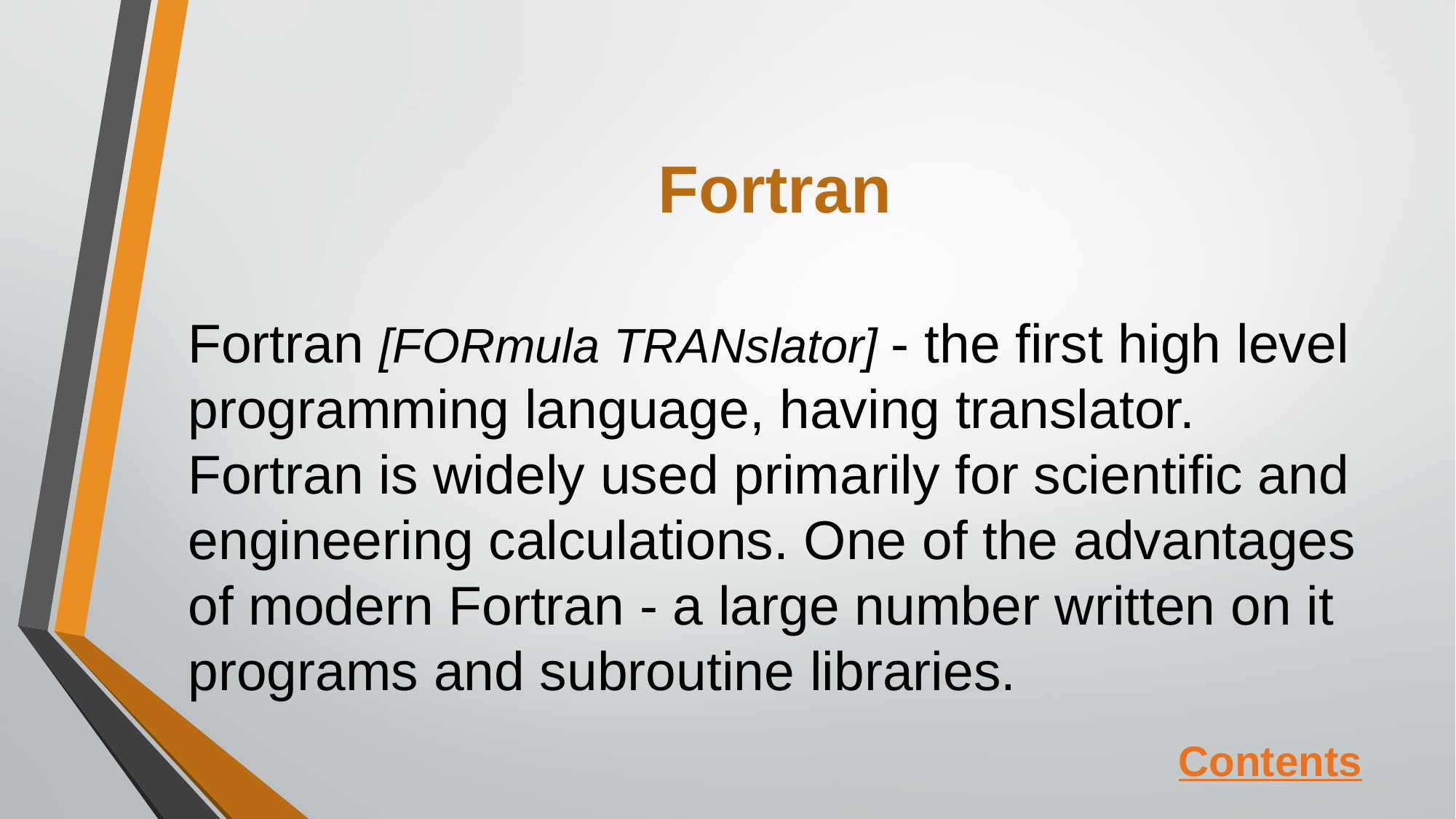

# Fortran
Fortran [FORmula TRANslator] - the first high level programming language, having translator. Fortran is widely used primarily for scientific and engineering calculations. One of the advantages of modern Fortran - a large number written on it programs and subroutine libraries.
Contents